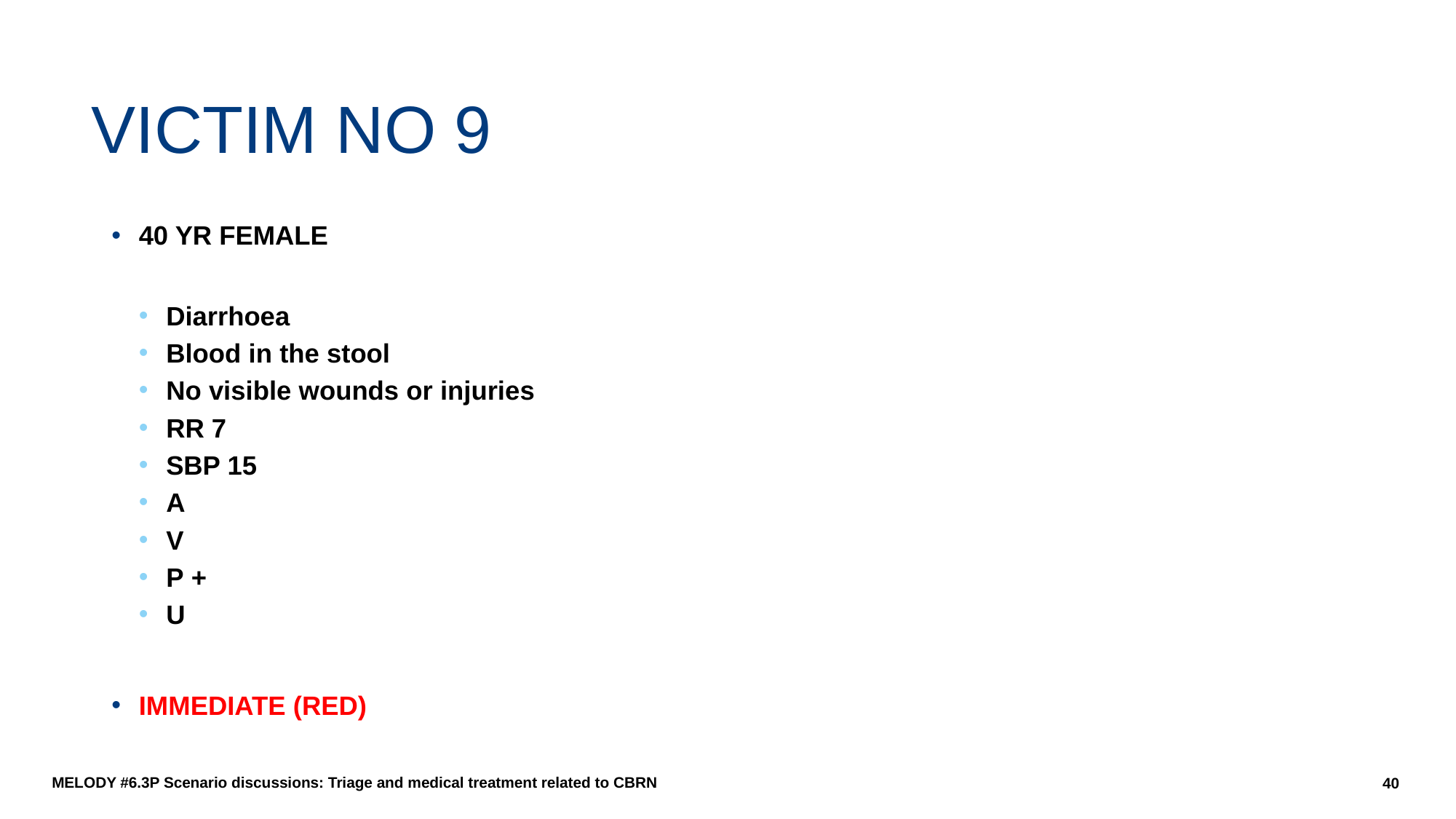

# VICTIM NO 9
40 YR FEMALE

Diarrhoea
Blood in the stool
No visible wounds or injuries
RR 7
SBP 15
A
V
P +
U

IMMEDIATE (RED)

MELODY #6.3P Scenario discussions: Triage and medical treatment related to CBRN
40